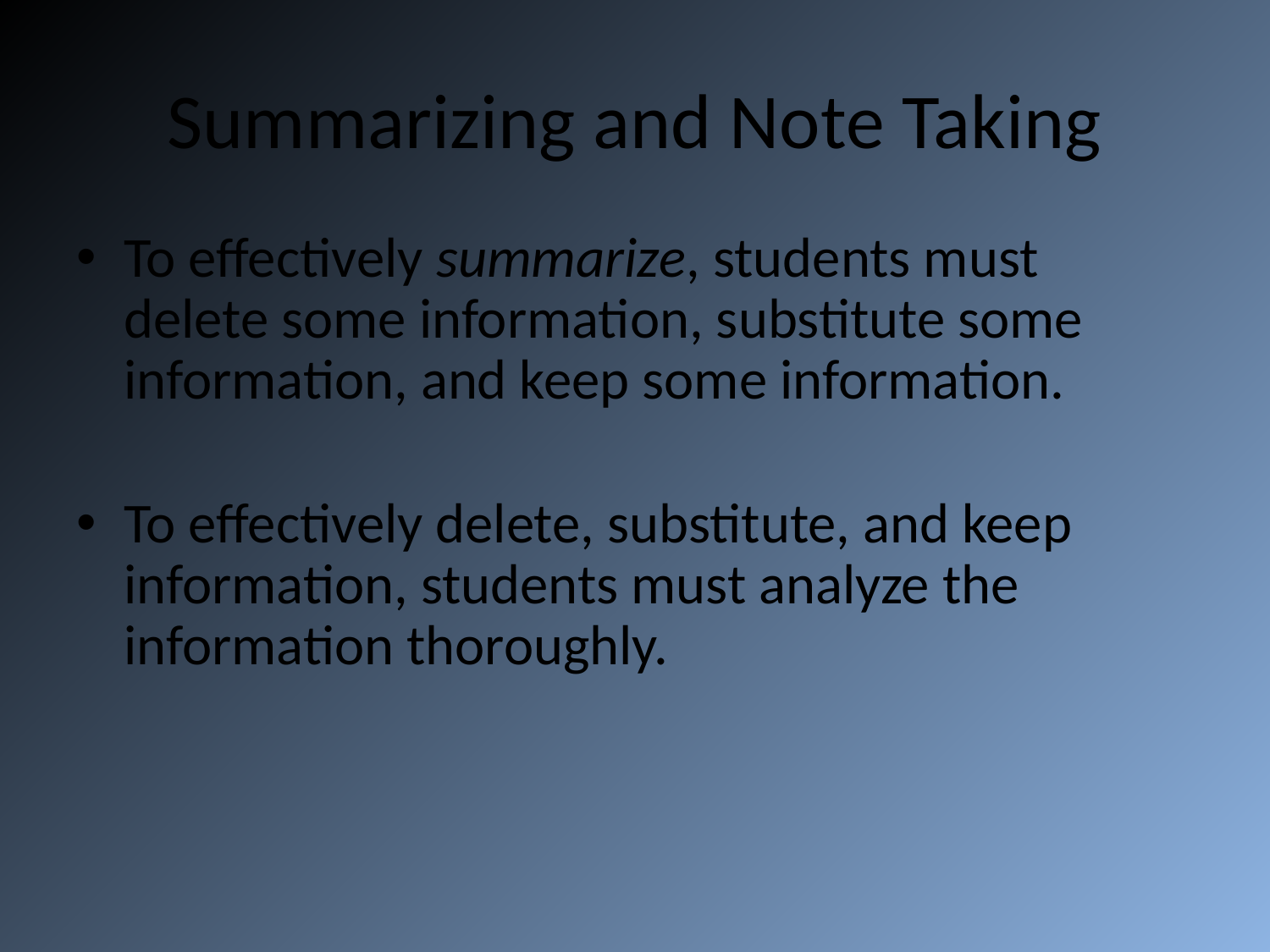

# Summarizing and Note Taking
To effectively summarize, students must delete some information, substitute some information, and keep some information.

To effectively delete, substitute, and keep information, students must analyze the information thoroughly.